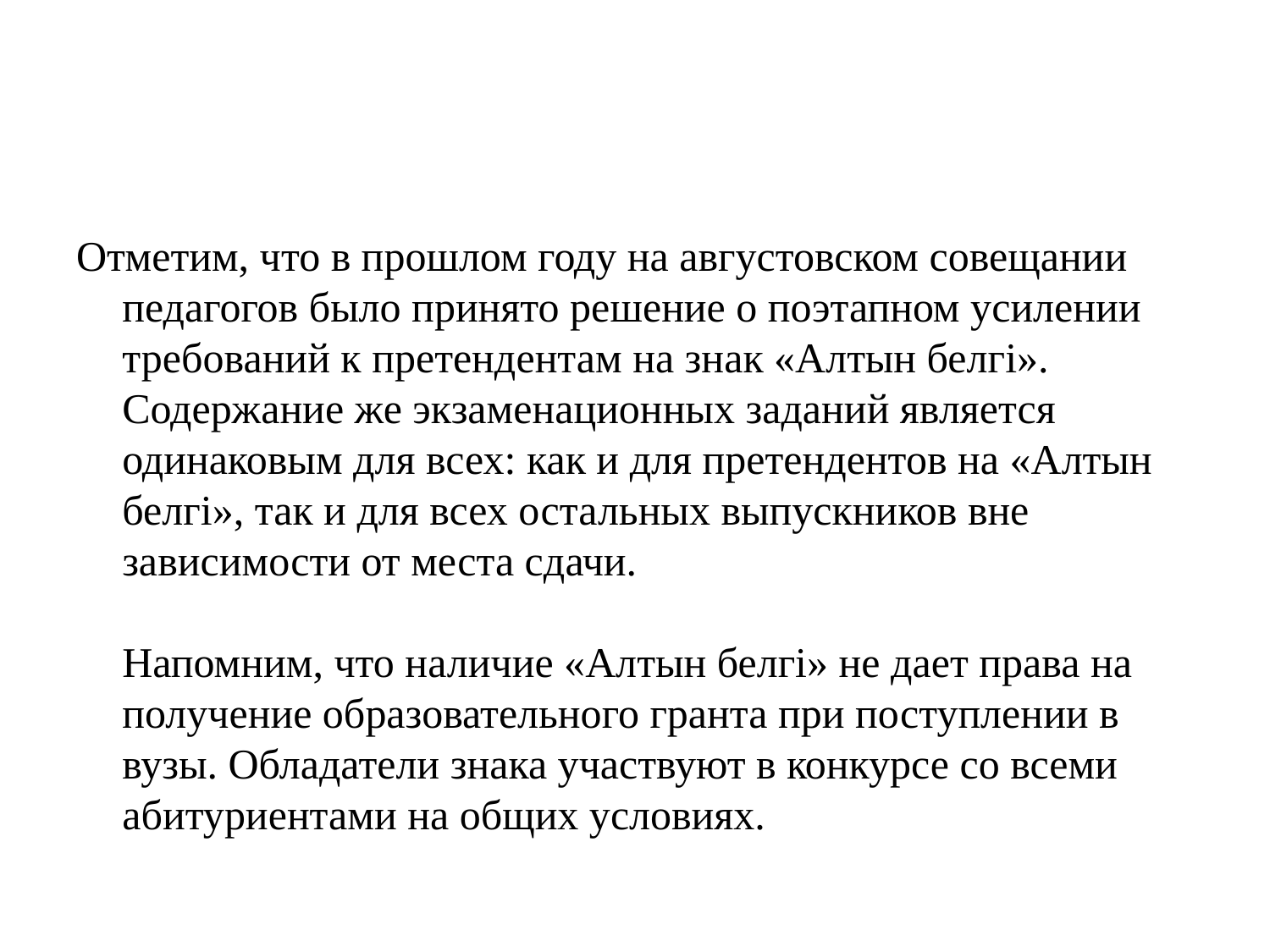

Отметим, что в прошлом году на августовском совещании педагогов было принято решение о поэтапном усилении требований к претендентам на знак «Алтын белгі». Содержание же экзаменационных заданий является одинаковым для всех: как и для претендентов на «Алтын белгі», так и для всех остальных выпускников вне зависимости от места сдачи.
Напомним, что наличие «Алтын белгі» не дает права на получение образовательного гранта при поступлении в вузы. Обладатели знака участвуют в конкурсе со всеми абитуриентами на общих условиях.